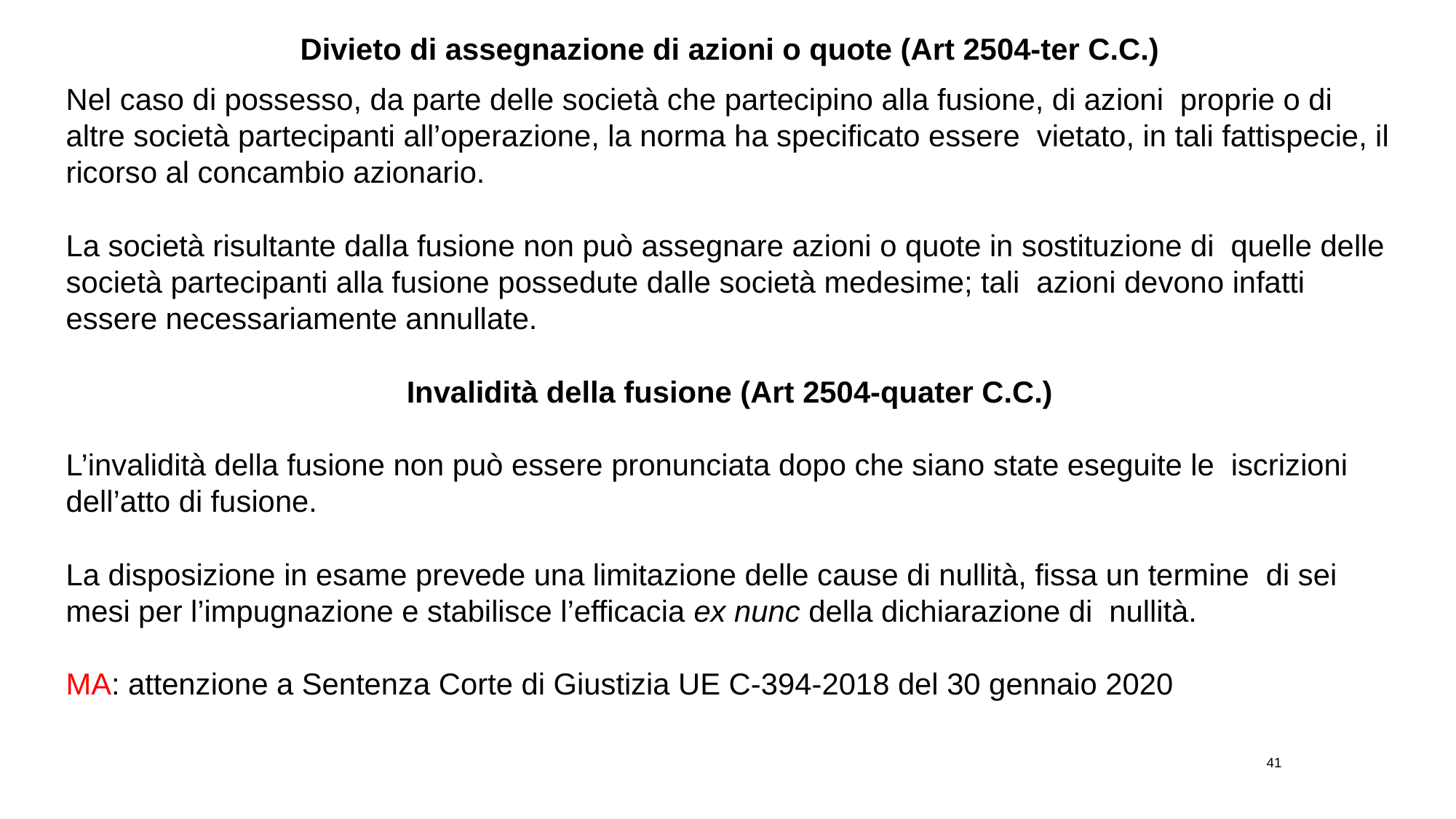

Divieto di assegnazione di azioni o quote (Art 2504-ter C.C.)
Nel caso di possesso, da parte delle società che partecipino alla fusione, di azioni  proprie o di altre società partecipanti all’operazione, la norma ha specificato essere  vietato, in tali fattispecie, il ricorso al concambio azionario.

La società risultante dalla fusione non può assegnare azioni o quote in sostituzione di  quelle delle società partecipanti alla fusione possedute dalle società medesime; tali  azioni devono infatti essere necessariamente annullate.

Invalidità della fusione (Art 2504-quater C.C.)

L’invalidità della fusione non può essere pronunciata dopo che siano state eseguite le  iscrizioni dell’atto di fusione.

La disposizione in esame prevede una limitazione delle cause di nullità, fissa un termine  di sei mesi per l’impugnazione e stabilisce l’efficacia ex nunc della dichiarazione di  nullità.

MA: attenzione a Sentenza Corte di Giustizia UE C-394-2018 del 30 gennaio 2020

											41